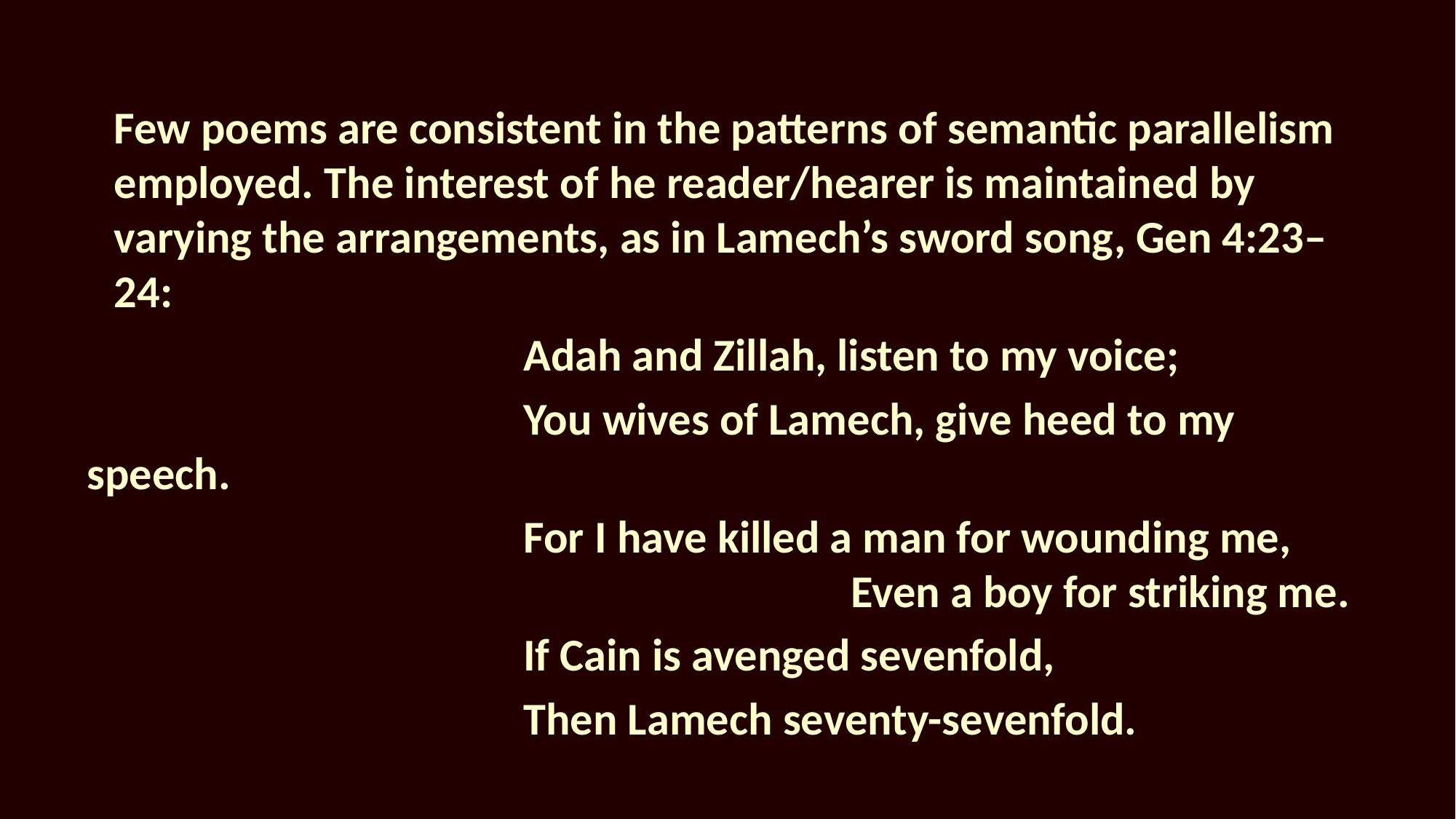

Few poems are consistent in the patterns of semantic parallelism employed. The interest of he reader/hearer is maintained by varying the arrangements, as in Lamech’s sword song, Gen 4:23–24:
				Adah and Zillah, listen to my voice;
				You wives of Lamech, give heed to my speech.
				For I have killed a man for wounding me,							Even a boy for striking me.
				If Cain is avenged sevenfold,
				Then Lamech seventy-sevenfold.